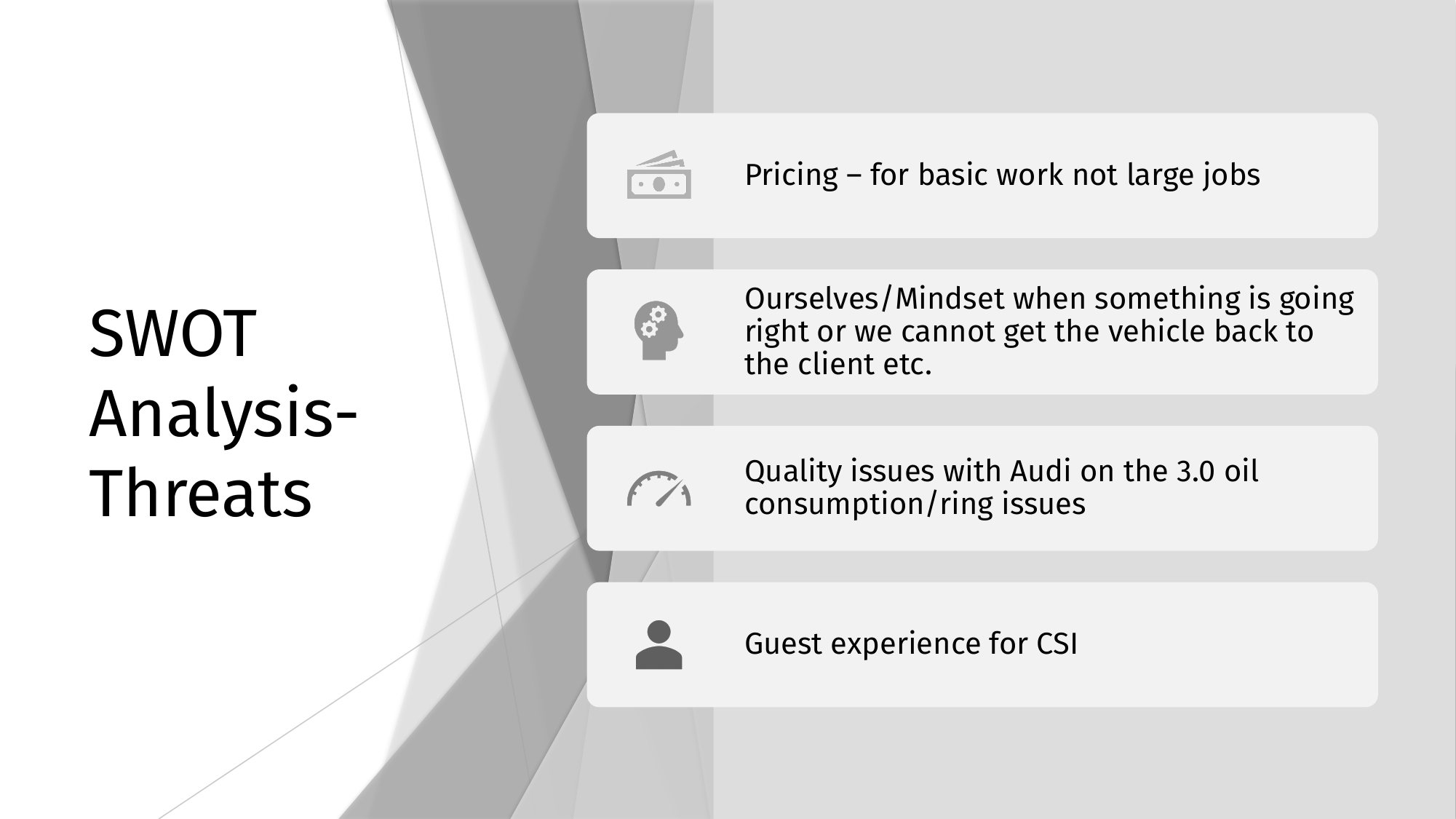

Pricing – for basic work not large jobs
Ourselves/Mindset when something is going right or we cannot get the vehicle back to the client etc.
Quality issues with Audi on the 3.0 oil consumption/ring issues
Guest experience for CSI
# SWOT Analysis- Threats